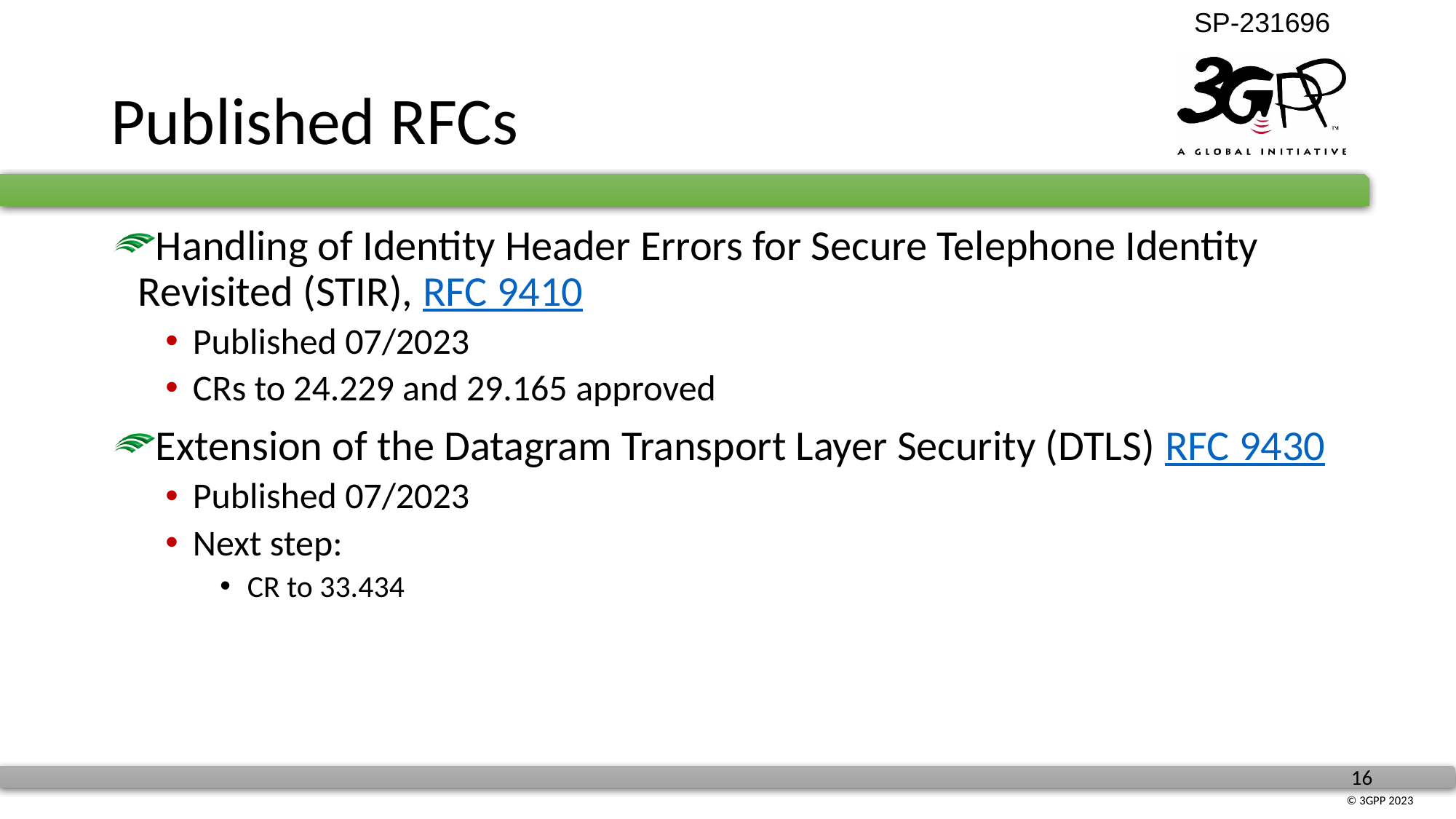

# Published RFCs
Handling of Identity Header Errors for Secure Telephone Identity Revisited (STIR), RFC 9410
Published 07/2023
CRs to 24.229 and 29.165 approved
Extension of the Datagram Transport Layer Security (DTLS) RFC 9430
Published 07/2023
Next step:
CR to 33.434